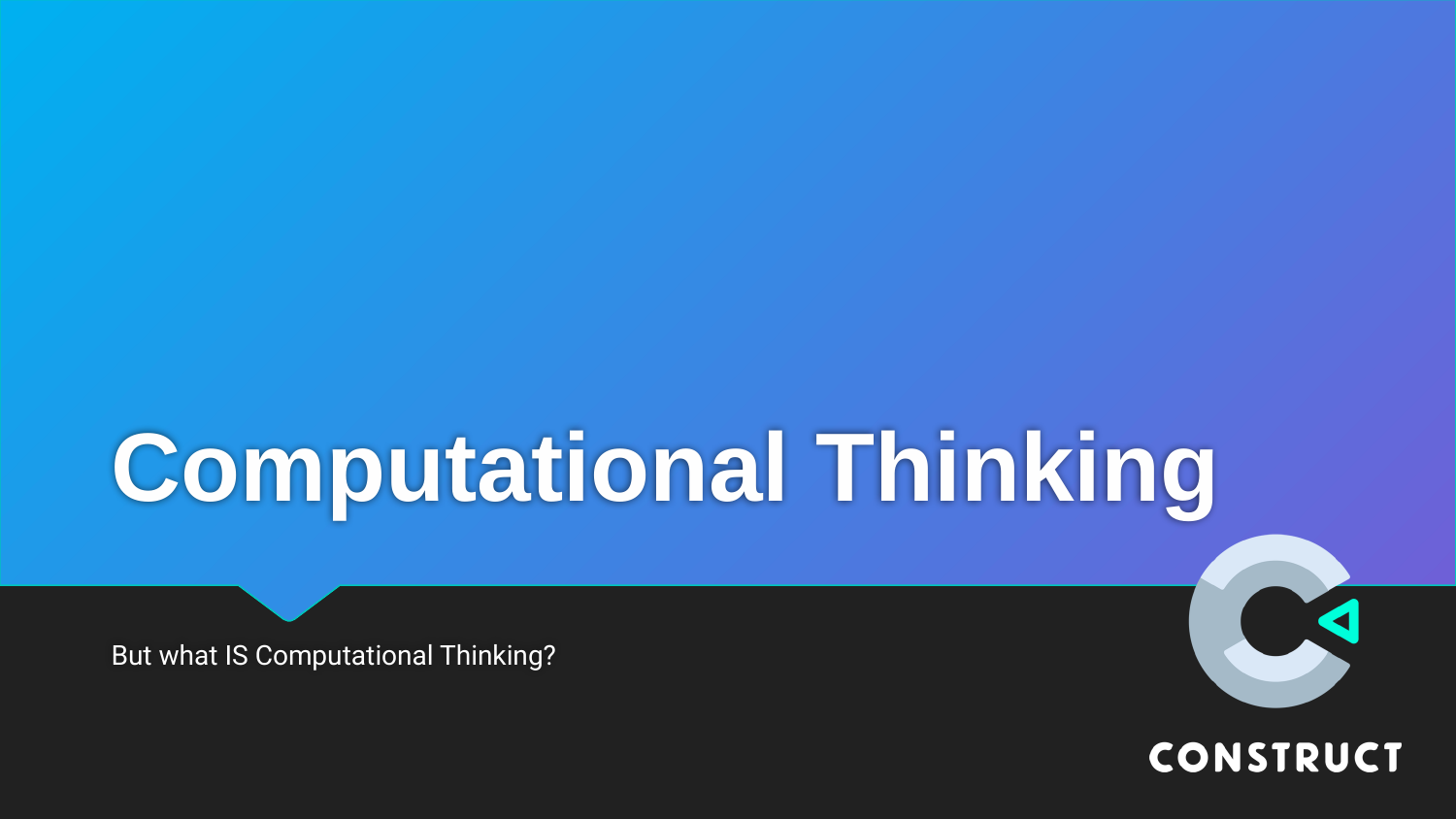

# Computational Thinking
But what IS Computational Thinking?